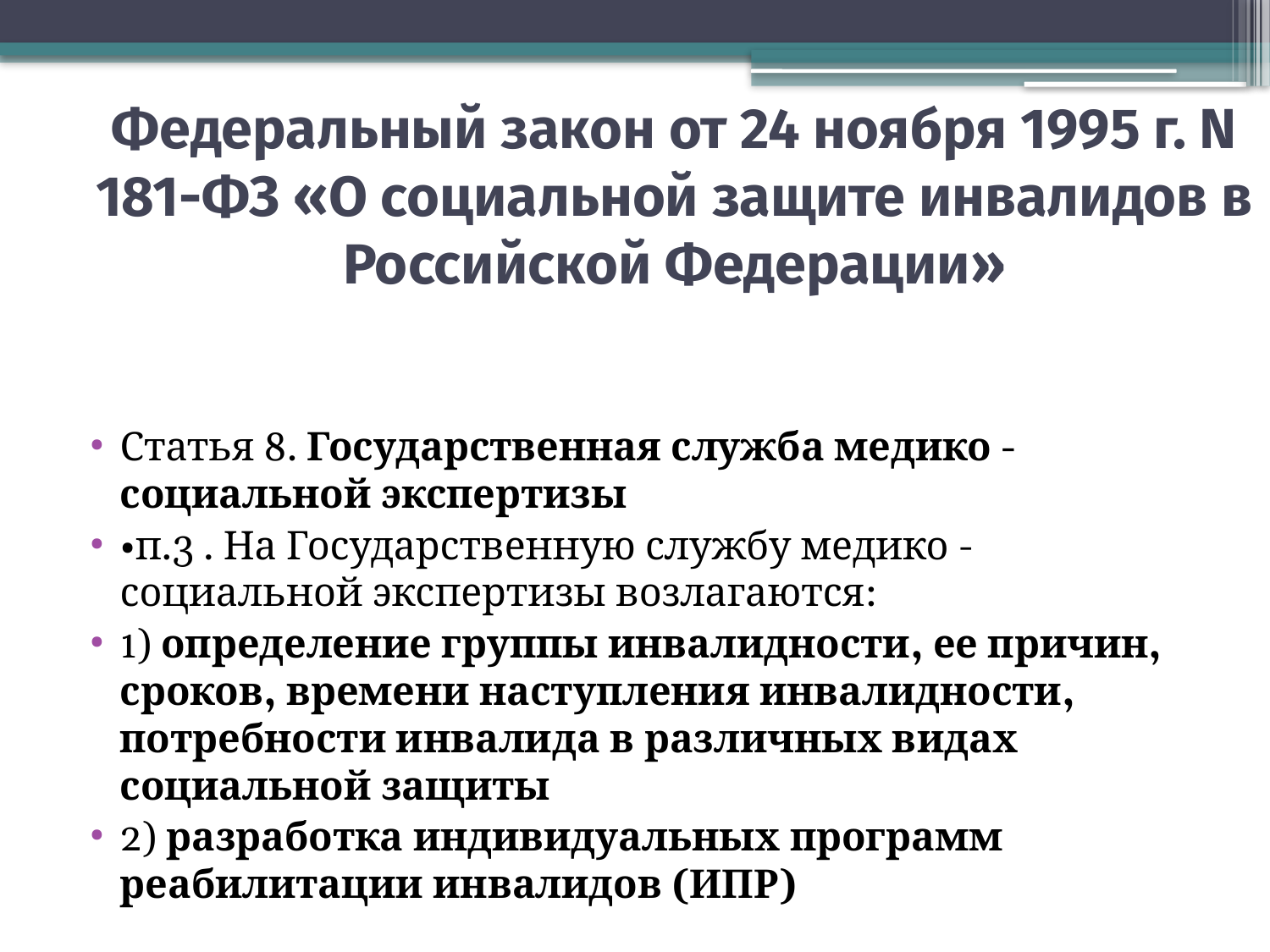

# Федеральный закон от 24 ноября 1995 г. N 181-ФЗ «О социальной защите инвалидов в Российской Федерации»

Статья 8. Государственная служба медико - социальной экспертизы
•п.3 . На Государственную службу медико - социальной экспертизы возлагаются:
1) определение группы инвалидности, ее причин, сроков, времени наступления инвалидности, потребности инвалида в различных видах социальной защиты
2) разработка индивидуальных программ реабилитации инвалидов (ИПР)